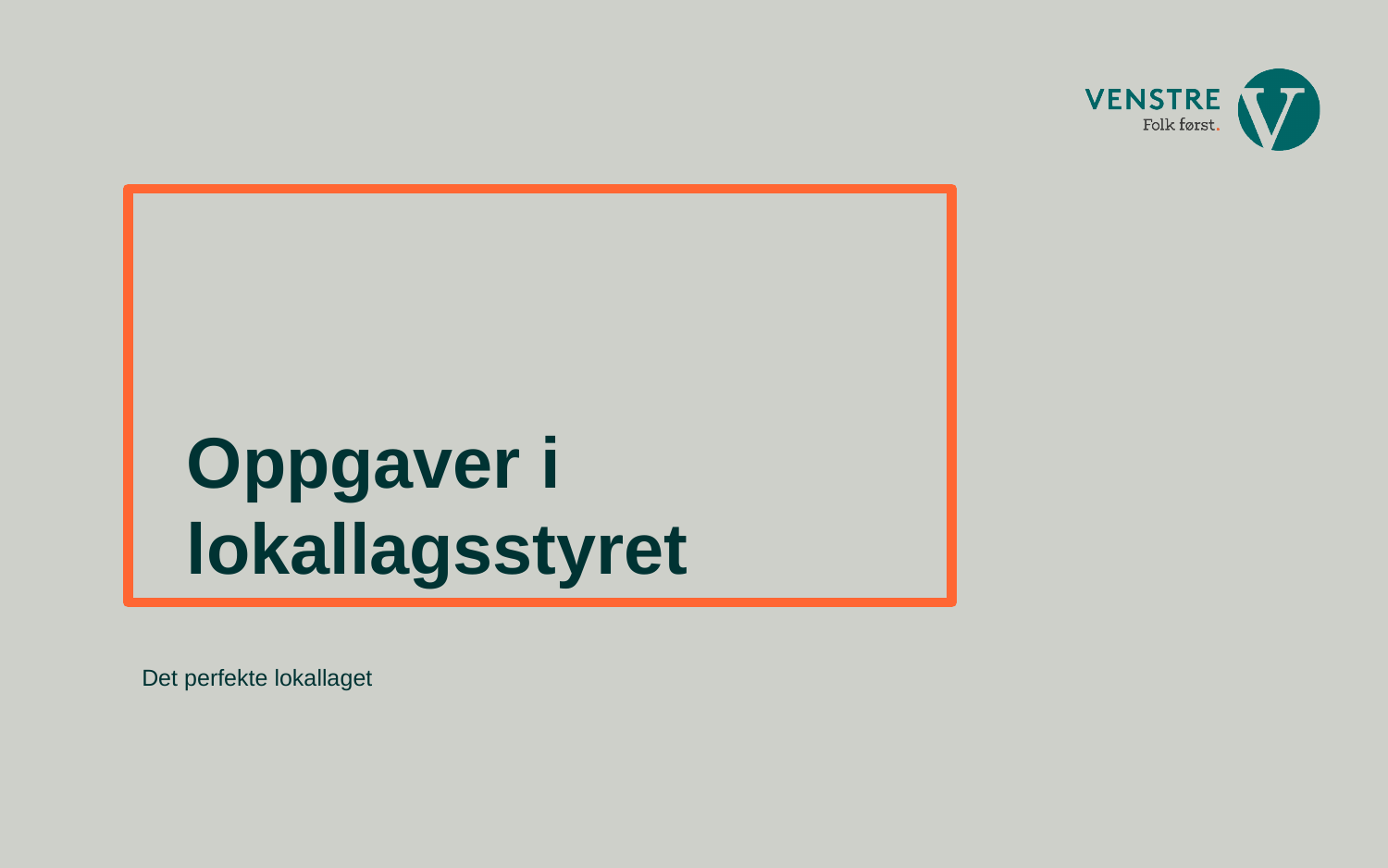

# Oppgaver i lokallagsstyret
Det perfekte lokallaget